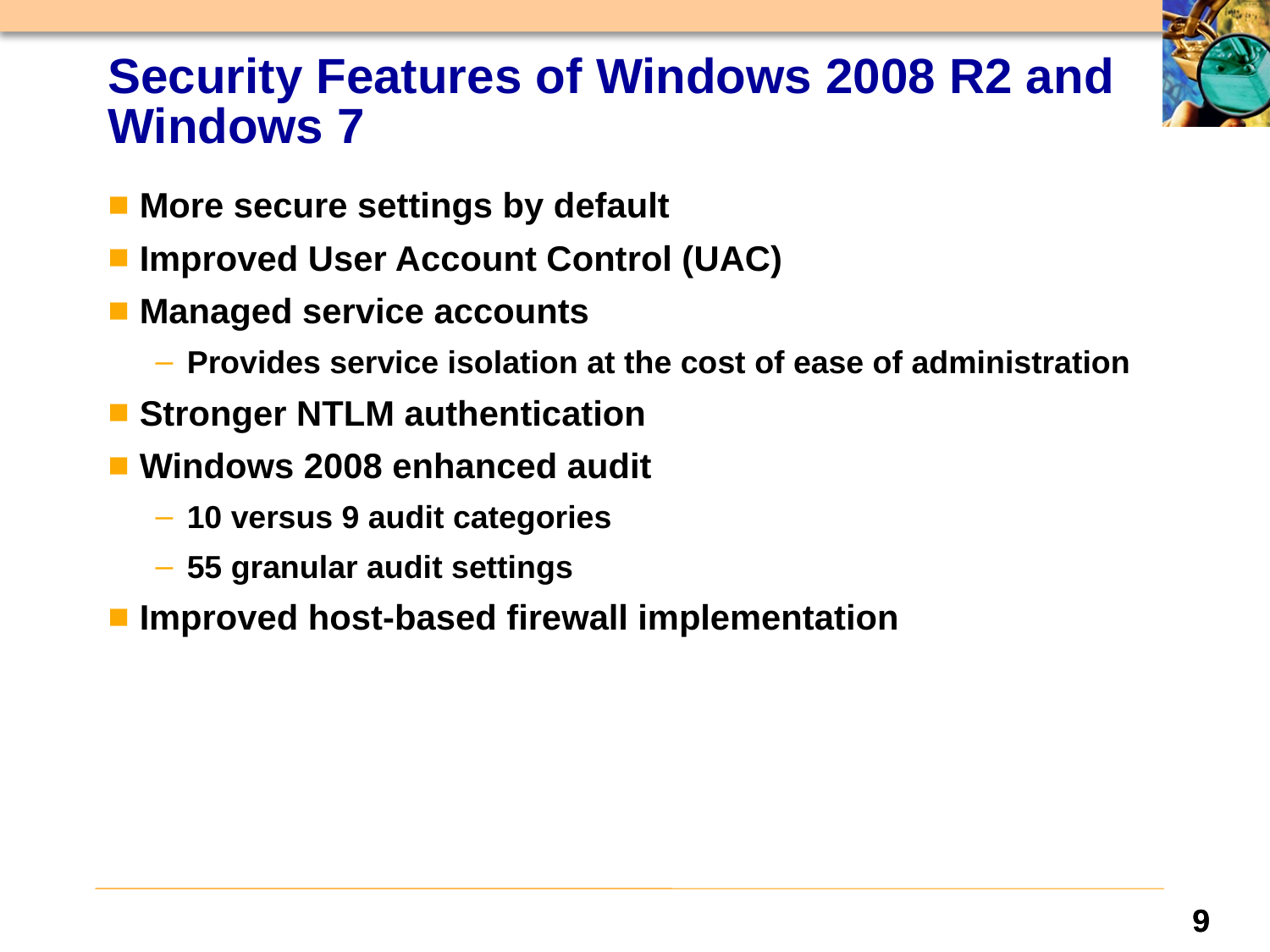

# Security Features of Windows 2008 R2 and Windows 7
More secure settings by default
Improved User Account Control (UAC)
Managed service accounts
Provides service isolation at the cost of ease of administration
Stronger NTLM authentication
Windows 2008 enhanced audit
10 versus 9 audit categories
55 granular audit settings
Improved host-based firewall implementation

9